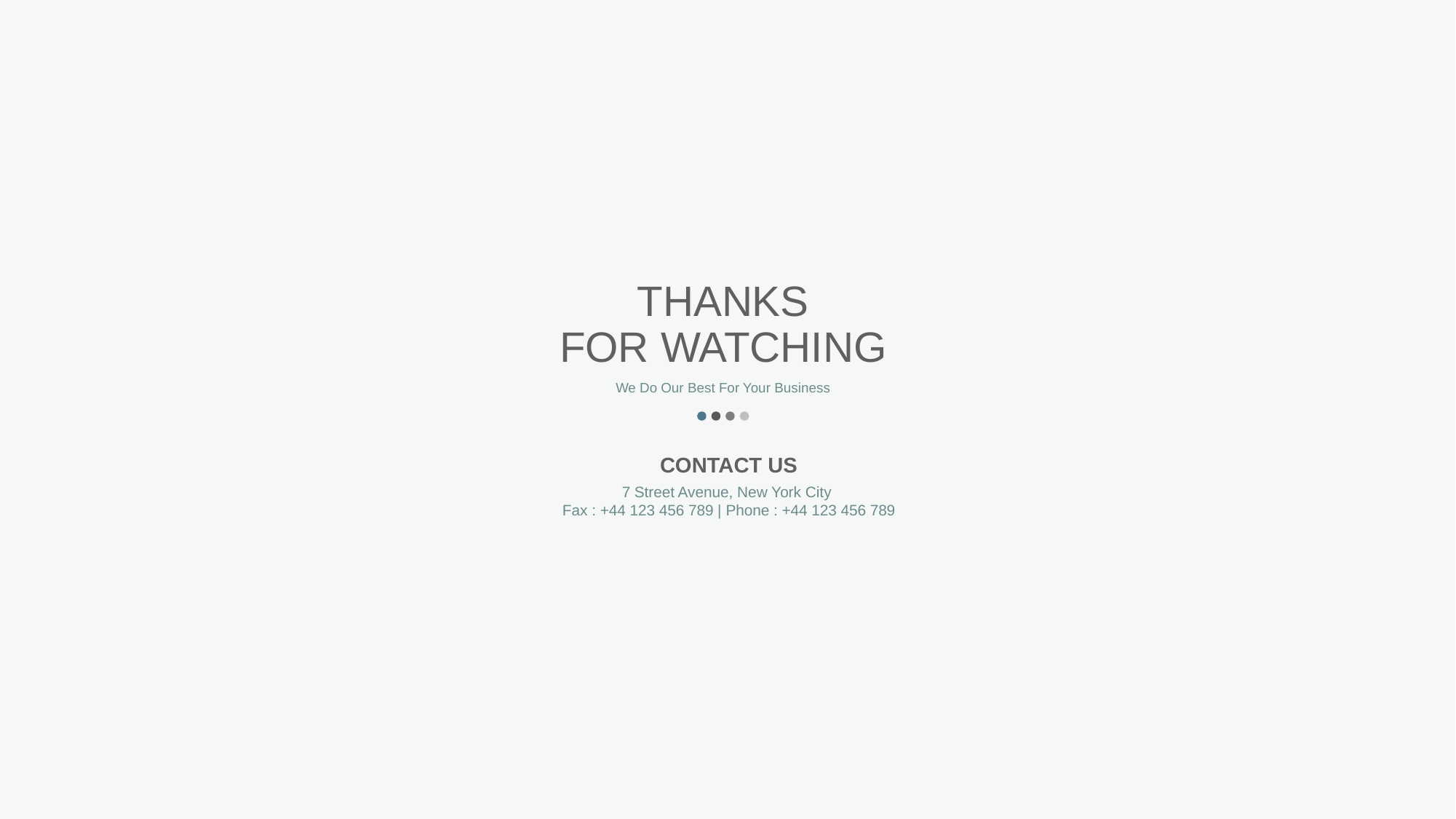

THANKS
FOR WATCHING
We Do Our Best For Your Business

CONTACT US
7 Street Avenue, New York City
Fax : +44 123 456 789 | Phone : +44 123 456 789